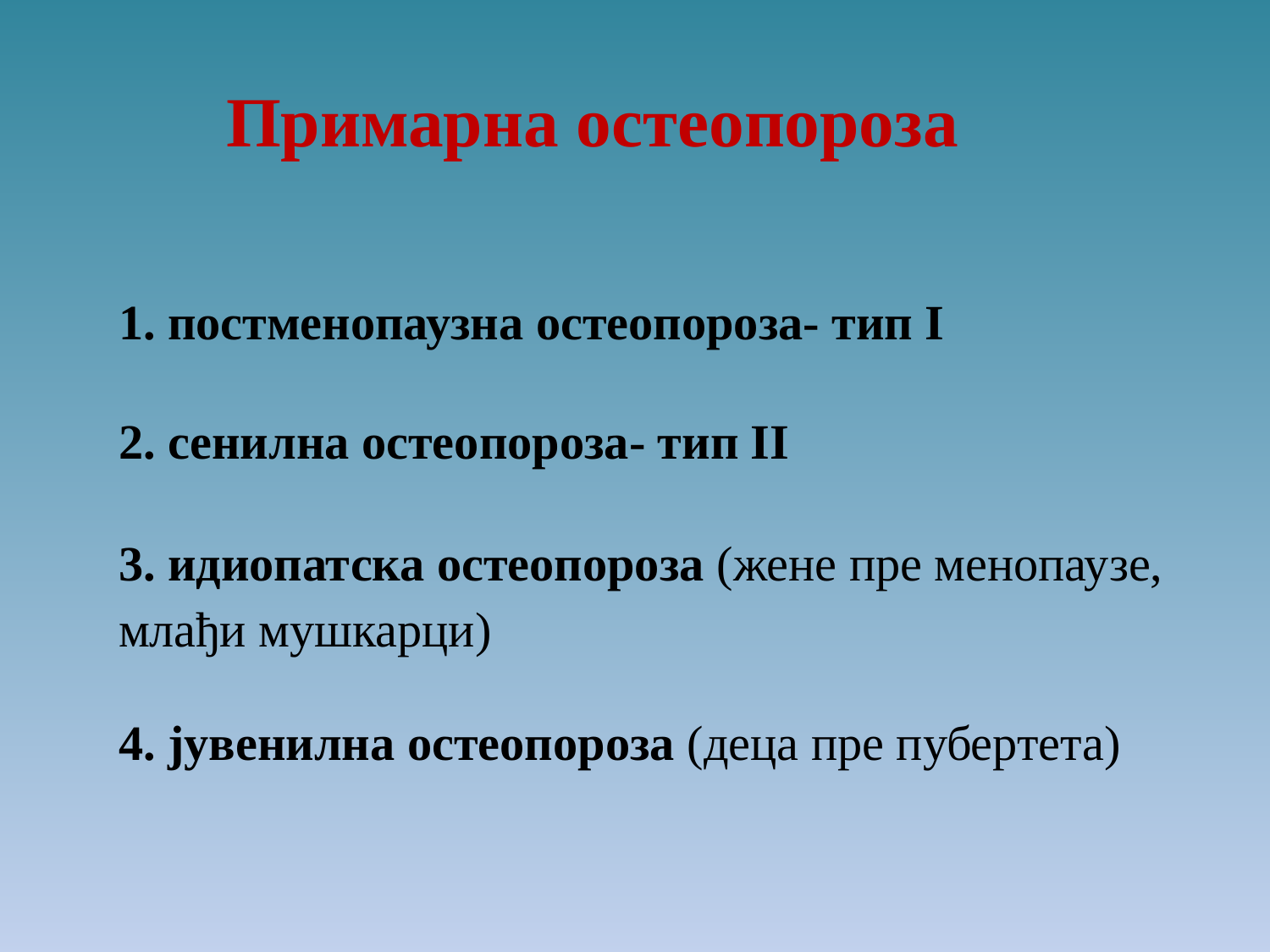

Примарна остеопороза
1. постменопаузна остеопороза- тип I
2. сенилна остеопороза- тип II
3. идиопатска остеопороза (жене пре менопаузе, млађи мушкарци)
4. јувенилна остеопороза (деца пре пубертета)